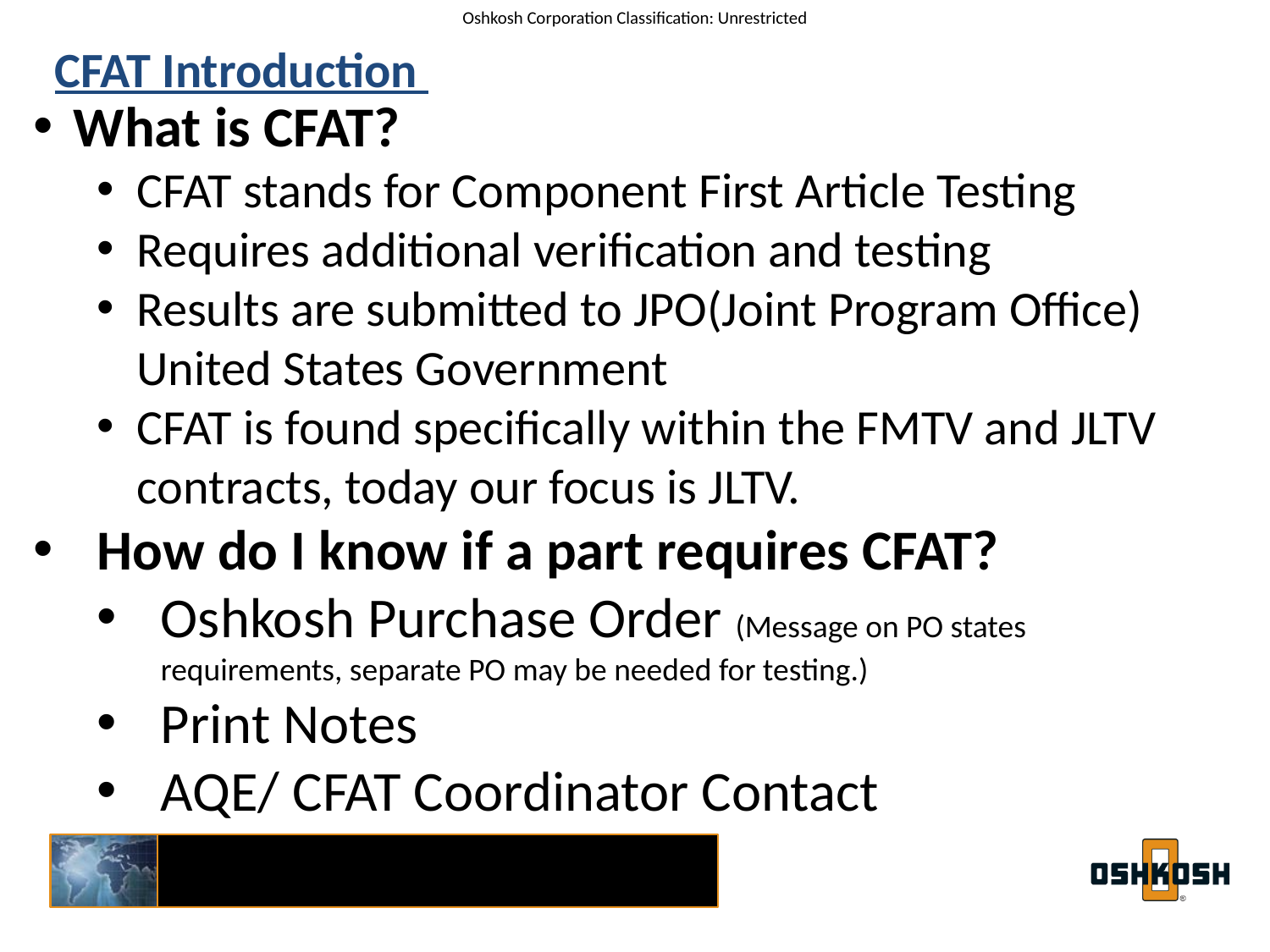

CFAT Introduction
What is CFAT?
CFAT stands for Component First Article Testing
Requires additional verification and testing
Results are submitted to JPO(Joint Program Office) United States Government
CFAT is found specifically within the FMTV and JLTV contracts, today our focus is JLTV.
How do I know if a part requires CFAT?
Oshkosh Purchase Order (Message on PO states requirements, separate PO may be needed for testing.)
Print Notes
AQE/ CFAT Coordinator Contact